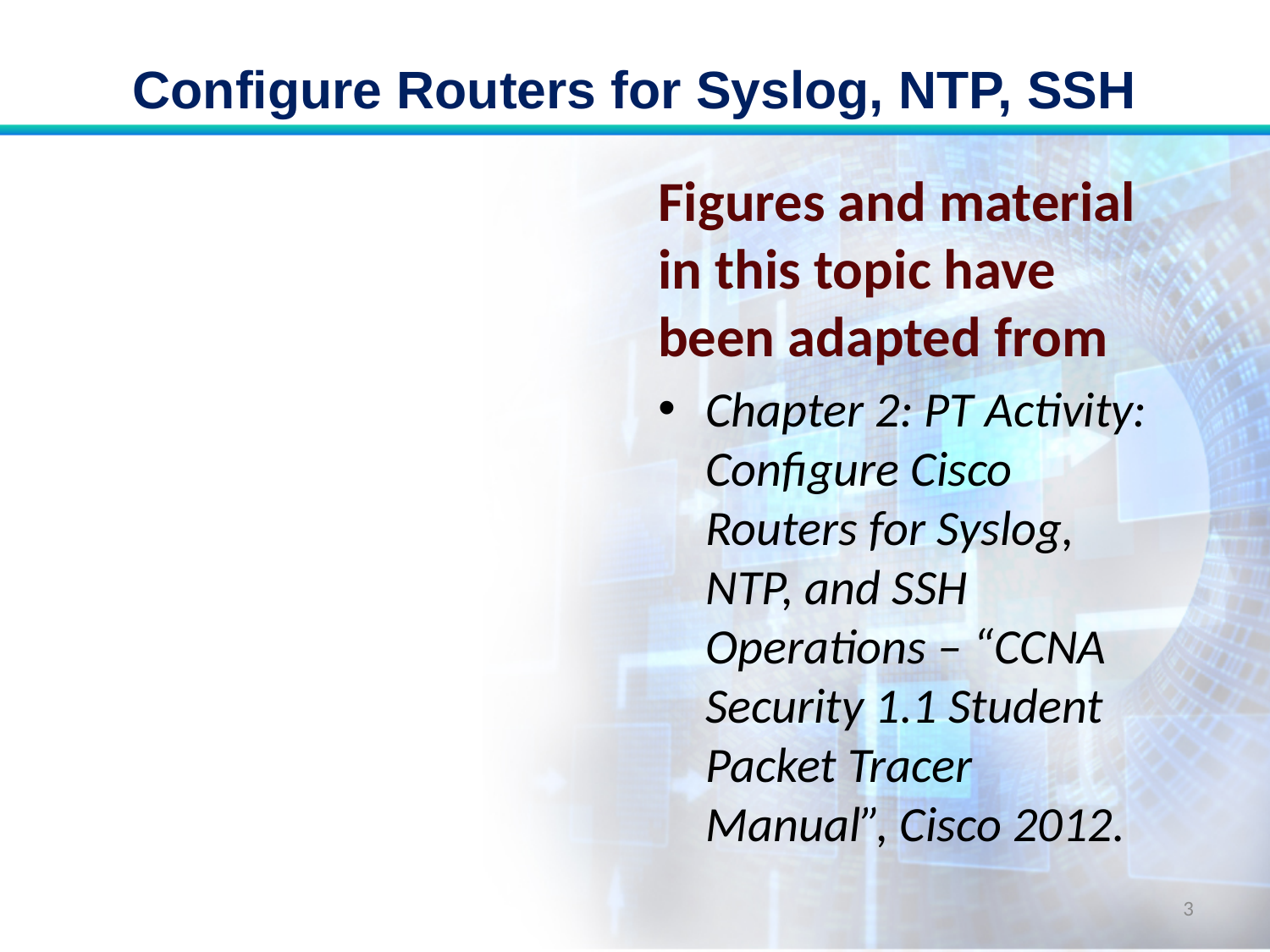

# Configure Routers for Syslog, NTP, SSH
Figures and material in this topic have been adapted from
Chapter 2: PT Activity: Configure Cisco Routers for Syslog, NTP, and SSH Operations – “CCNA Security 1.1 Student Packet Tracer Manual”, Cisco 2012.

3